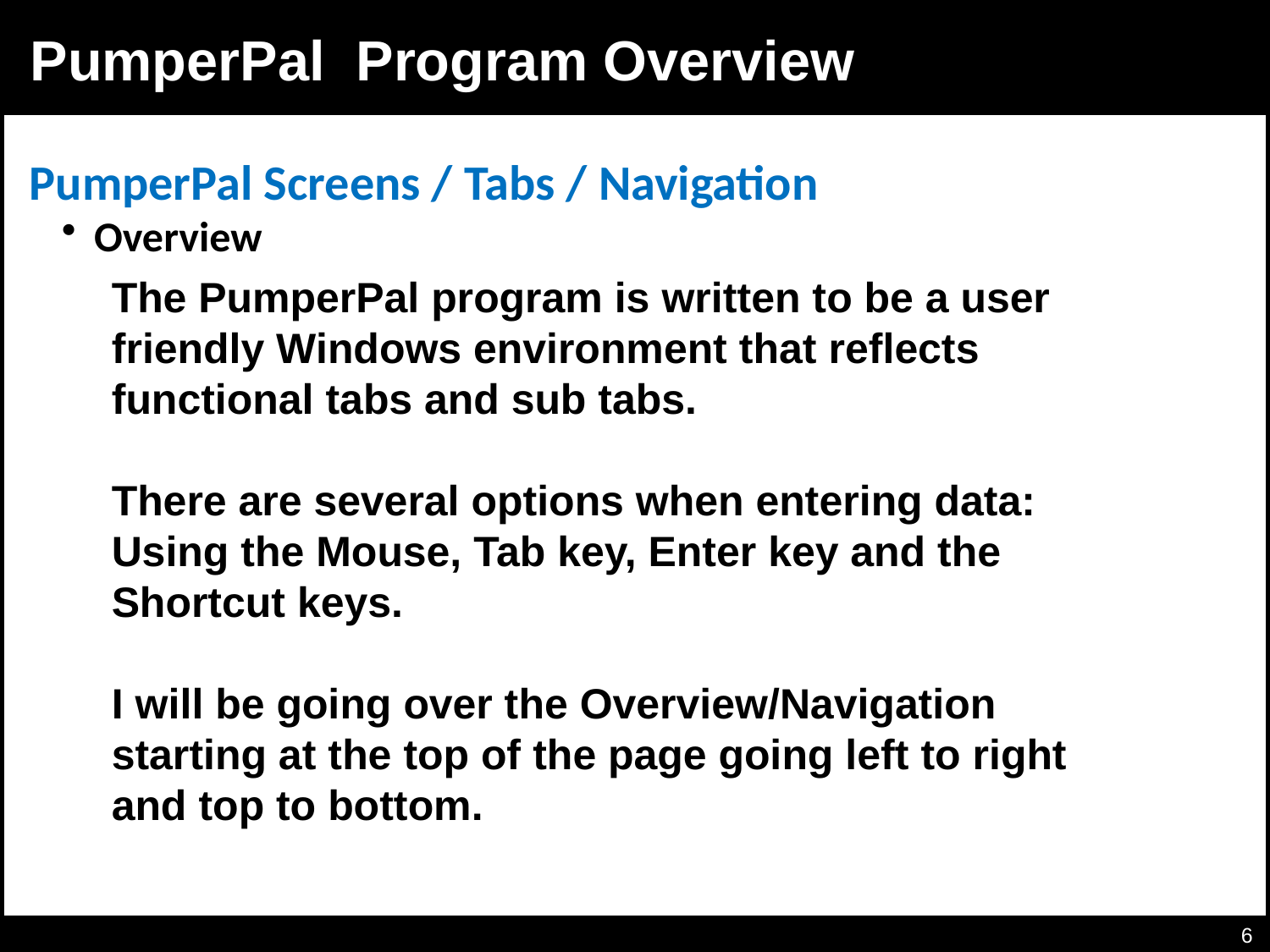

Intro 6
PumperPal  Program Overview
PumperPal Screens / Tabs / Navigation
Overview
The PumperPal program is written to be a user friendly Windows environment that reflects functional tabs and sub tabs.

There are several options when entering data: Using the Mouse, Tab key, Enter key and the Shortcut keys.

I will be going over the Overview/Navigation starting at the top of the page going left to right and top to bottom.